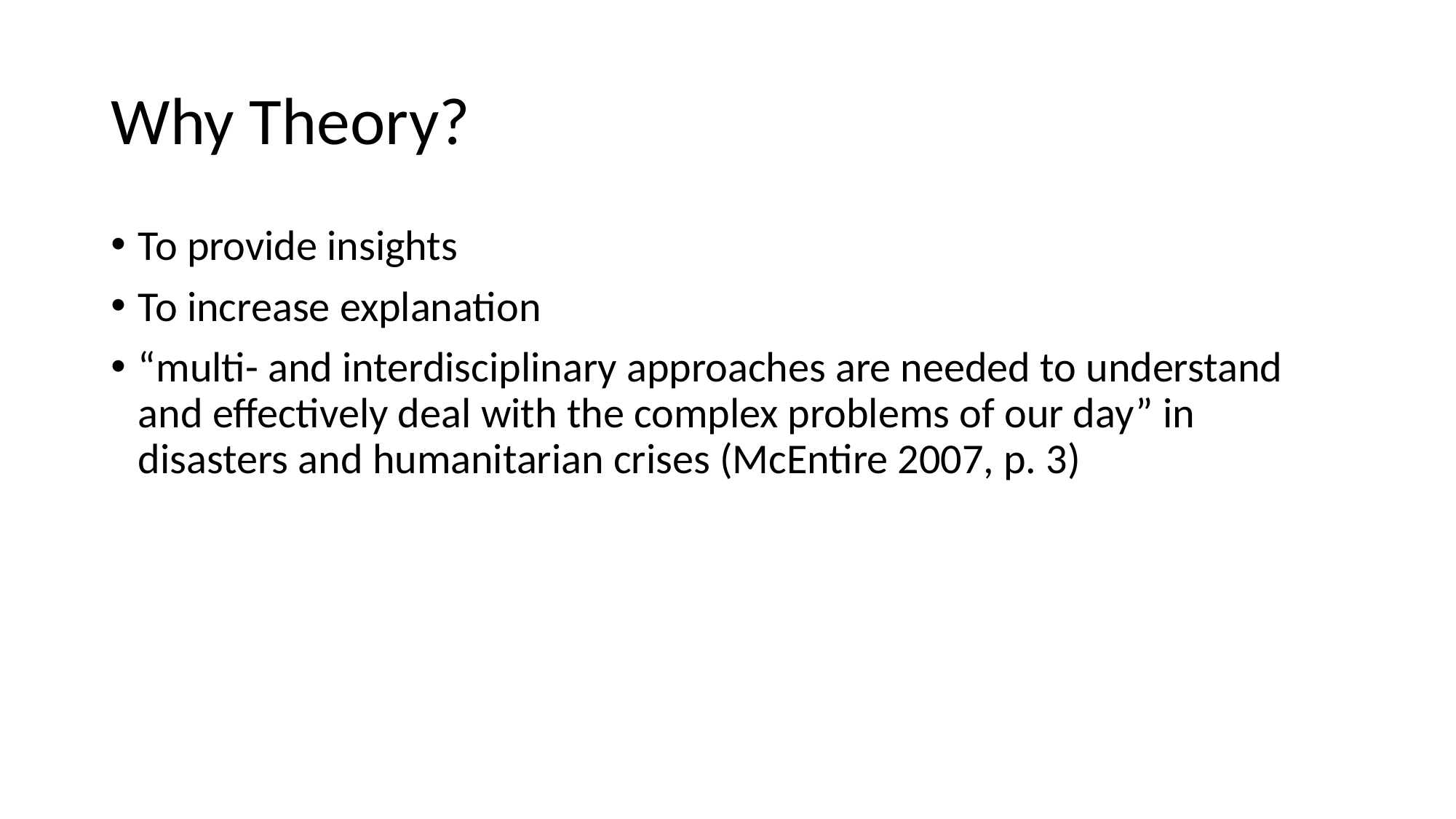

# Why Theory?
To provide insights
To increase explanation
“multi- and interdisciplinary approaches are needed to understand and effectively deal with the complex problems of our day” in disasters and humanitarian crises (McEntire 2007, p. 3)